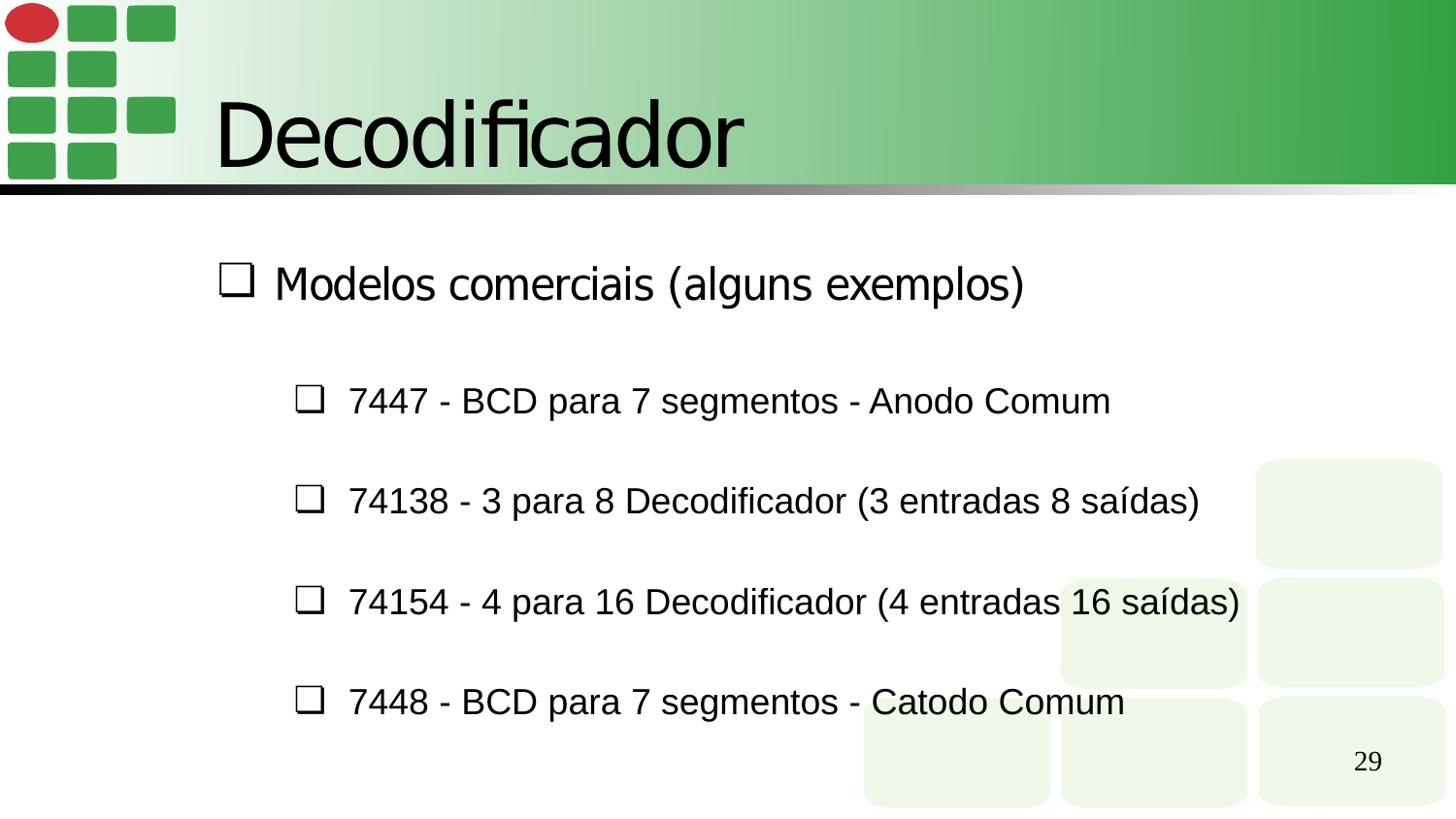

Decodificador
Modelos comerciais (alguns exemplos)

7447 - BCD para 7 segmentos - Anodo Comum

74138 - 3 para 8 Decodificador (3 entradas 8 saídas)

74154 - 4 para 16 Decodificador (4 entradas 16 saídas)

7448 - BCD para 7 segmentos - Catodo Comum
29